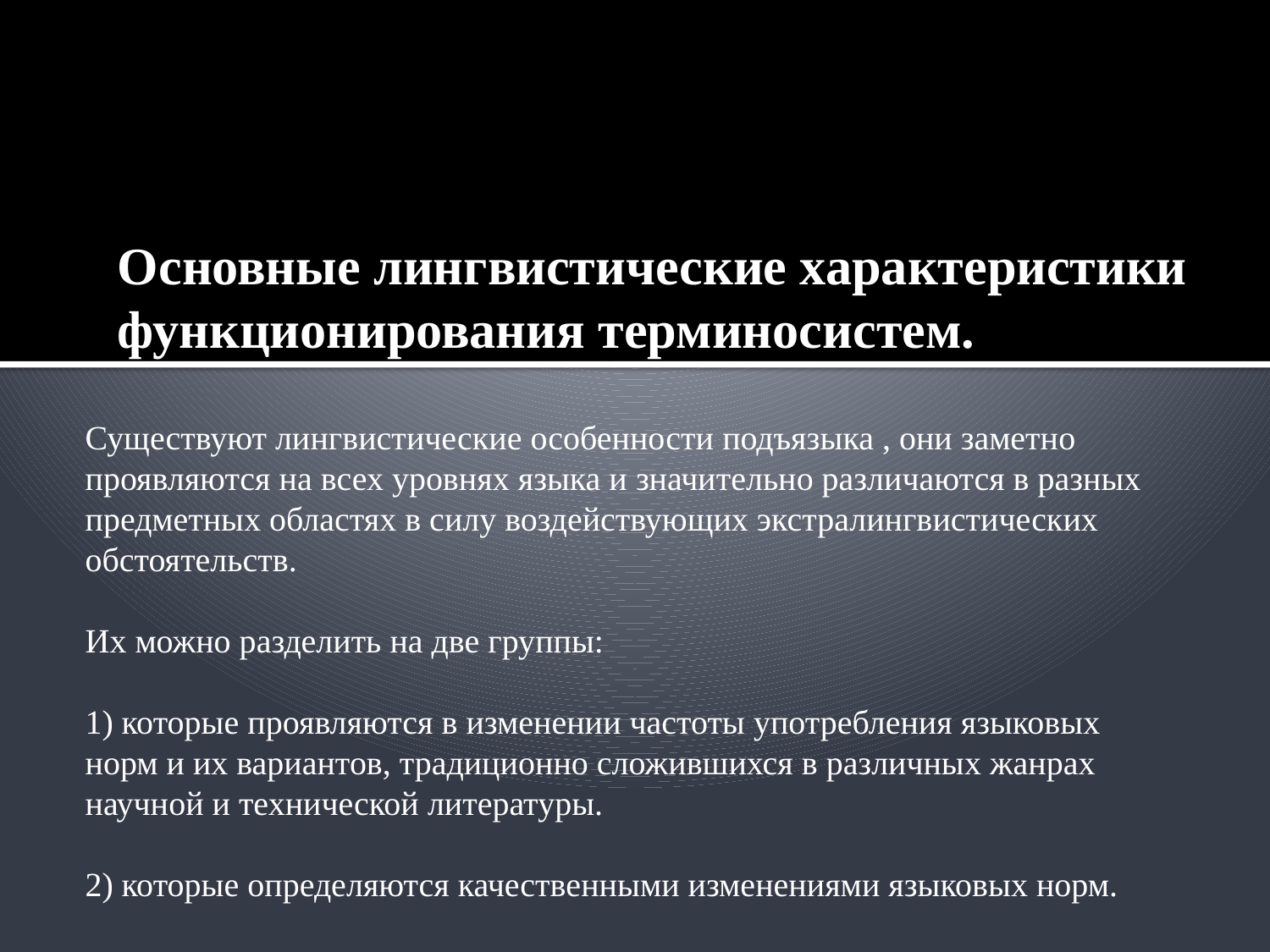

# Основные лингвистические характеристики функционирования терминосистем.
Существуют лингвистические особенности подъязыка , они заметно проявляются на всех уровнях языка и значительно различаются в разных предметных областях в силу воздействующих экстралингвистических обстоятельств.

Их можно разделить на две группы:

1) которые проявляются в изменении частоты употребления языковых норм и их вариантов, традиционно сложившихся в различных жанрах научной и технической литературы.

2) которые определяются качественными изменениями языковых норм.